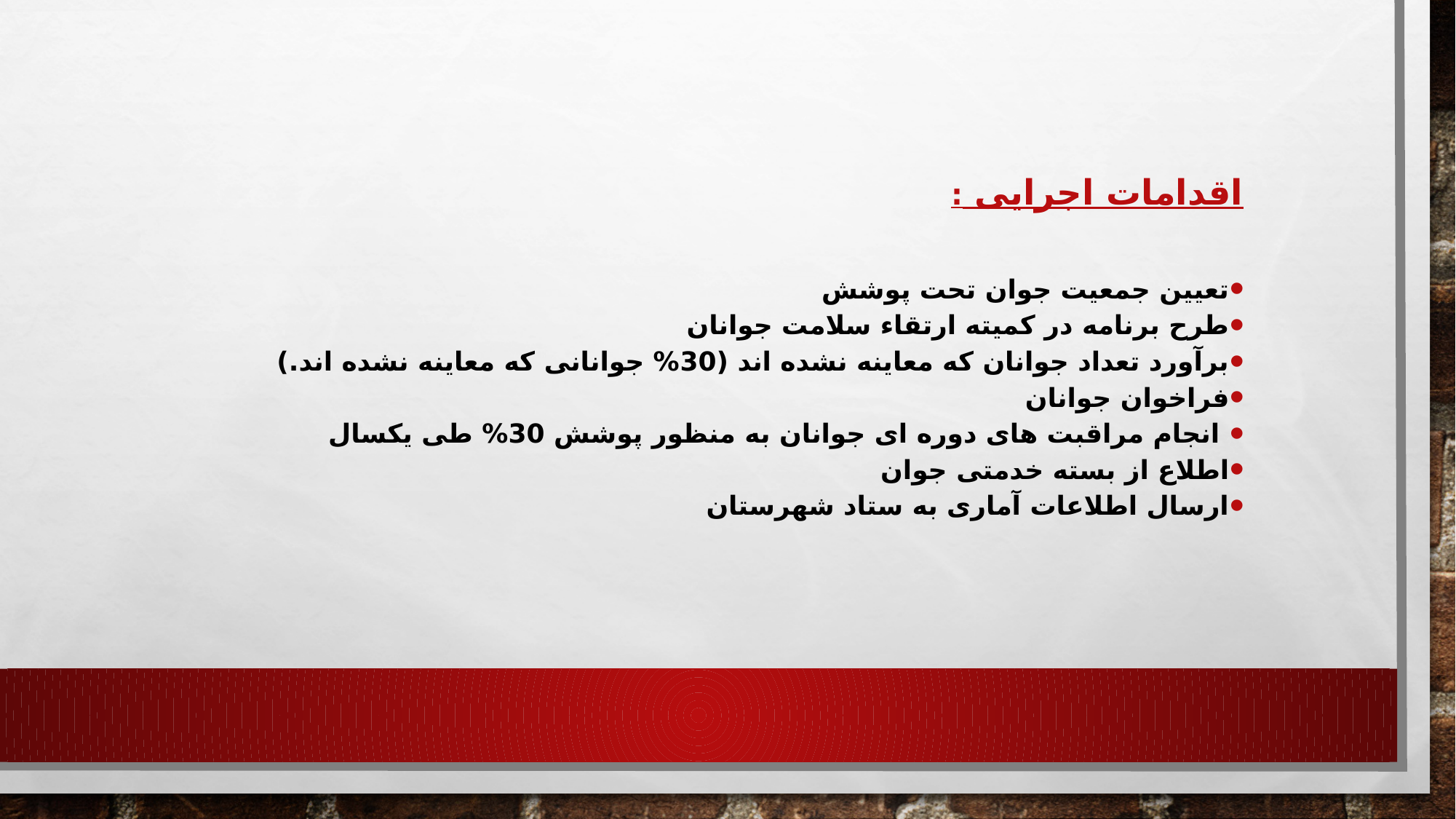

اقدامات اجرایی :

تعیین جمعیت جوان تحت پوشش
طرح برنامه در کمیته ارتقاء سلامت جوانان
برآورد تعداد جوانان که معاینه نشده اند (30% جوانانی که معاینه نشده اند.)
فراخوان جوانان
 انجام مراقبت های دوره ای جوانان به منظور پوشش 30% طی یکسال
اطلاع از بسته خدمتی جوان
ارسال اطلاعات آماری به ستاد شهرستان